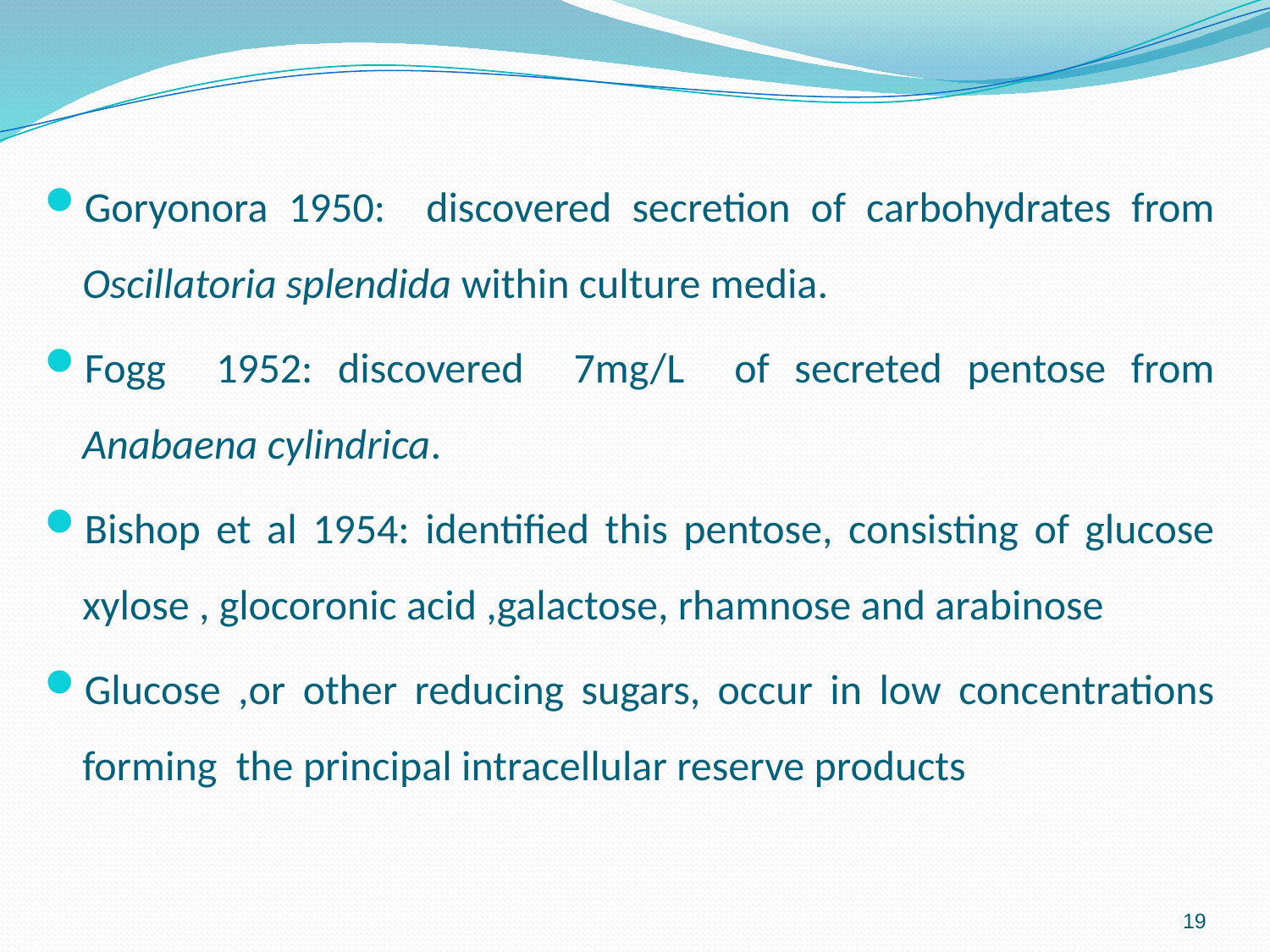

Goryonora 1950:  discovered secretion of carbohydrates from Oscillatoria splendida within culture media.
Fogg  1952: discovered  7mg/L  of secreted pentose from Anabaena cylindrica.
Bishop et al 1954: identified this pentose, consisting of glucose xylose , glocoronic acid ,galactose, rhamnose and arabinose
Glucose ,or other reducing sugars, occur in low concentrations forming  the principal intracellular reserve products

19